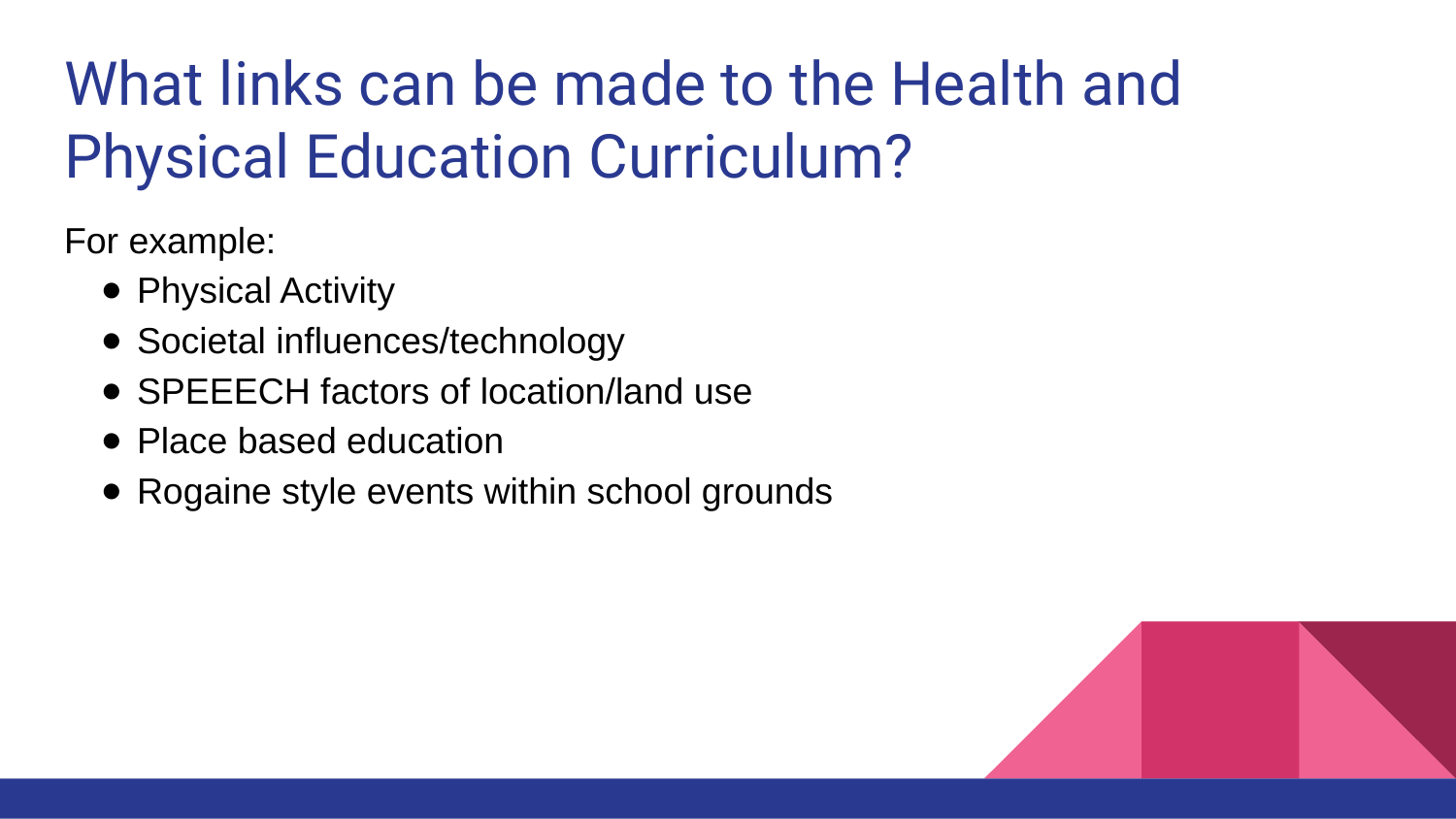

# What links can be made to the Health and Physical Education Curriculum?
For example:
Physical Activity
Societal influences/technology
SPEEECH factors of location/land use
Place based education
Rogaine style events within school grounds